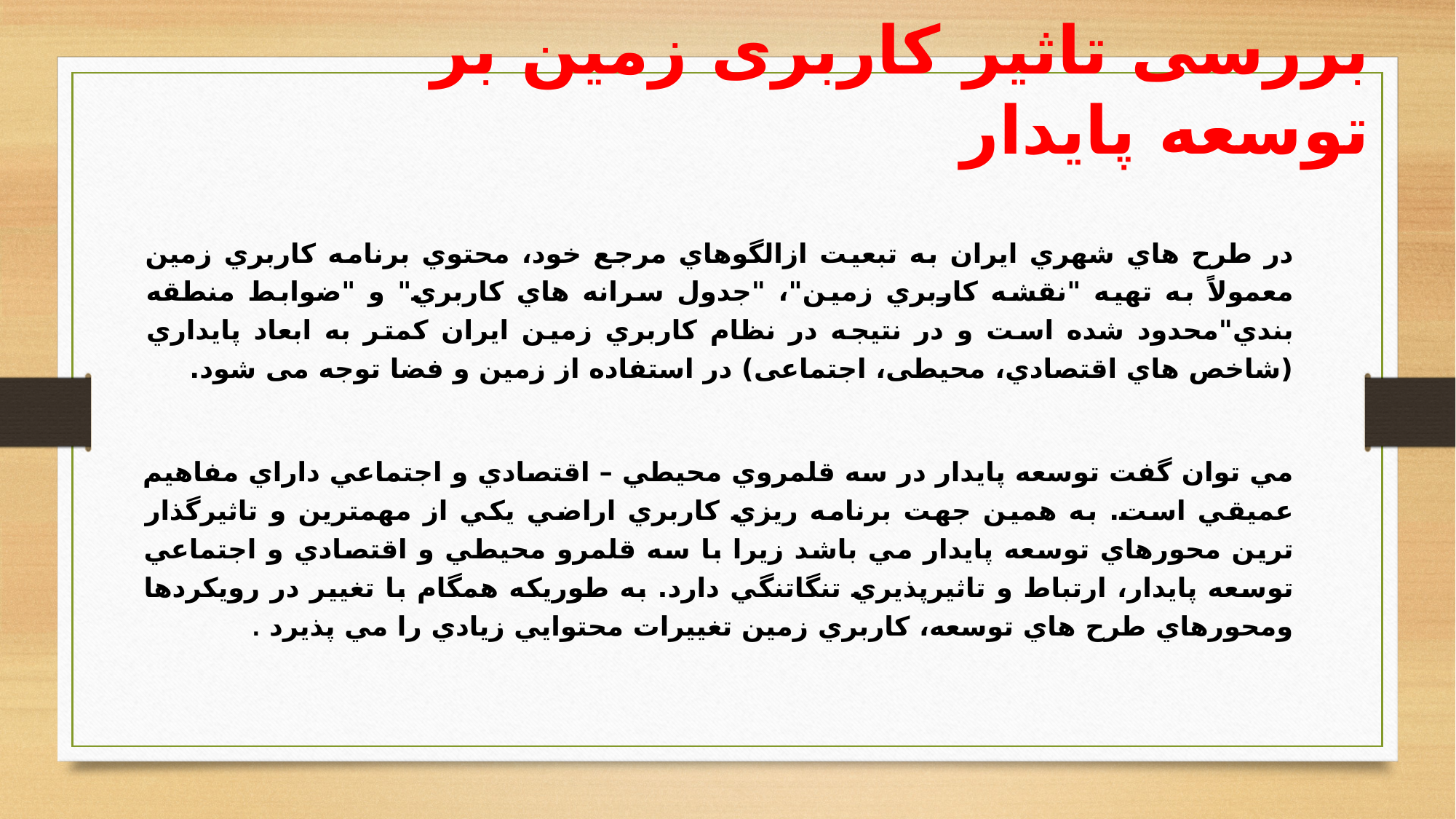

# بررسی تاثیر کاربری زمین بر توسعه پایدار
در طرح هاي شهري ایران به تبعیت ازالگوهاي مرجع خود، محتوي برنامه کاربري زمین معمولاً به تهیه "نقشه کاربري زمین"، "جدول سرانه هاي کاربري" و "ضوابط منطقه بندي"محدود شده است و در نتیجه در نظام کاربري زمین ایران کمتر به ابعاد پایداري (شاخص هاي اقتصادي، محیطی، اجتماعی) در استفاده از زمین و فضا توجه می شود.

مي توان گفت توسعه پايدار در سه قلمروي محيطي – اقتصادي و اجتماعي داراي مفاهيم عميقي است. به همين جهت برنامه ريزي كاربري اراضي يكي از مهمترين و تاثيرگذار ترين محورهاي توسعه پايدار مي باشد زيرا با سه قلمرو محيطي و اقتصادي و اجتماعي توسعه پايدار، ارتباط و تاثيرپذيري تنگاتنگي دارد. به طوريكه همگام با تغيير در رويكردها ومحورهاي طرح هاي توسعه، كاربري زمين تغييرات محتوايي زيادي را مي پذيرد .